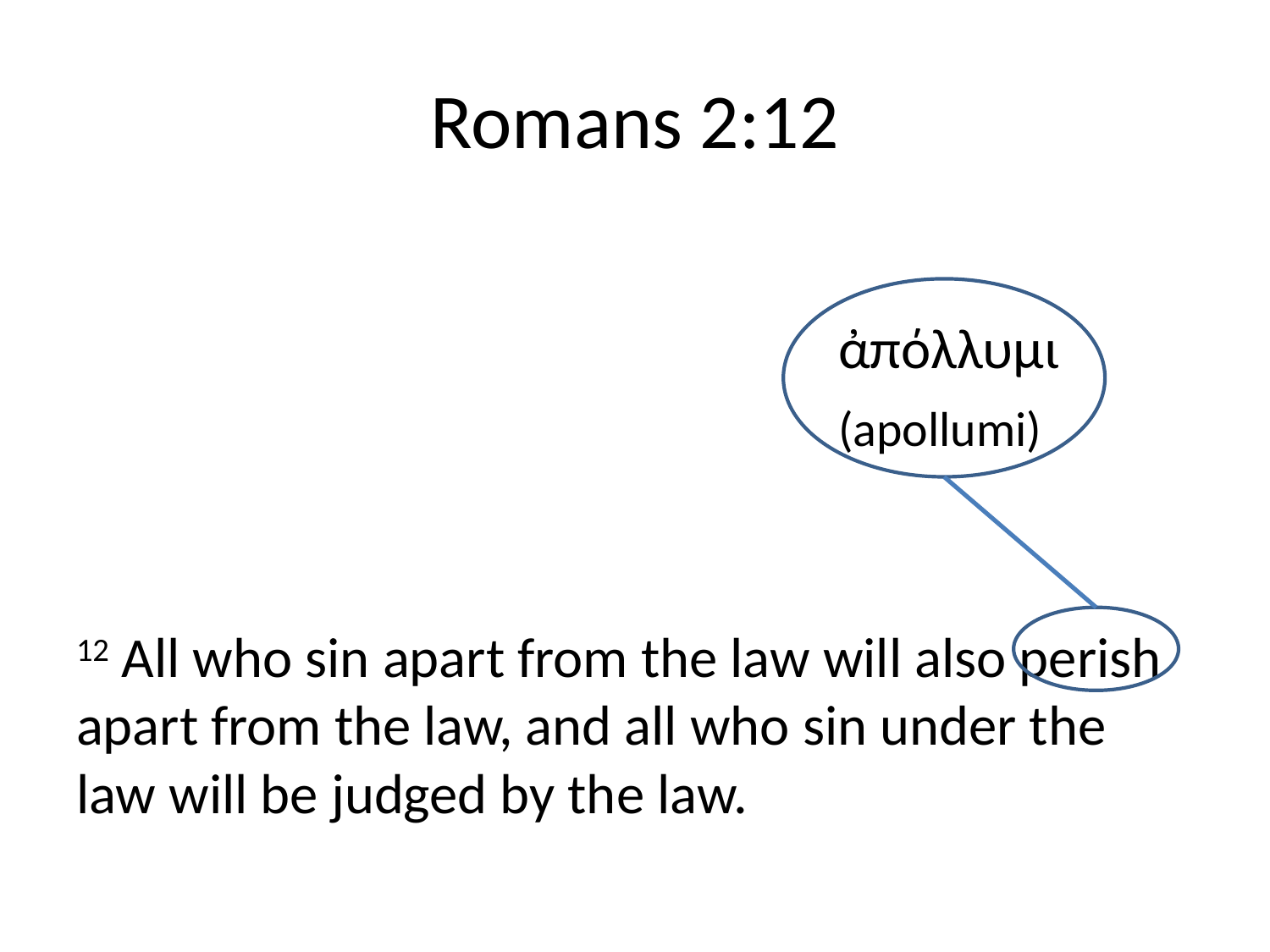

# Romans 2:12

						ἀπόλλυμι
						(apollumi)

12 All who sin apart from the law will also perish apart from the law, and all who sin under the law will be judged by the law.